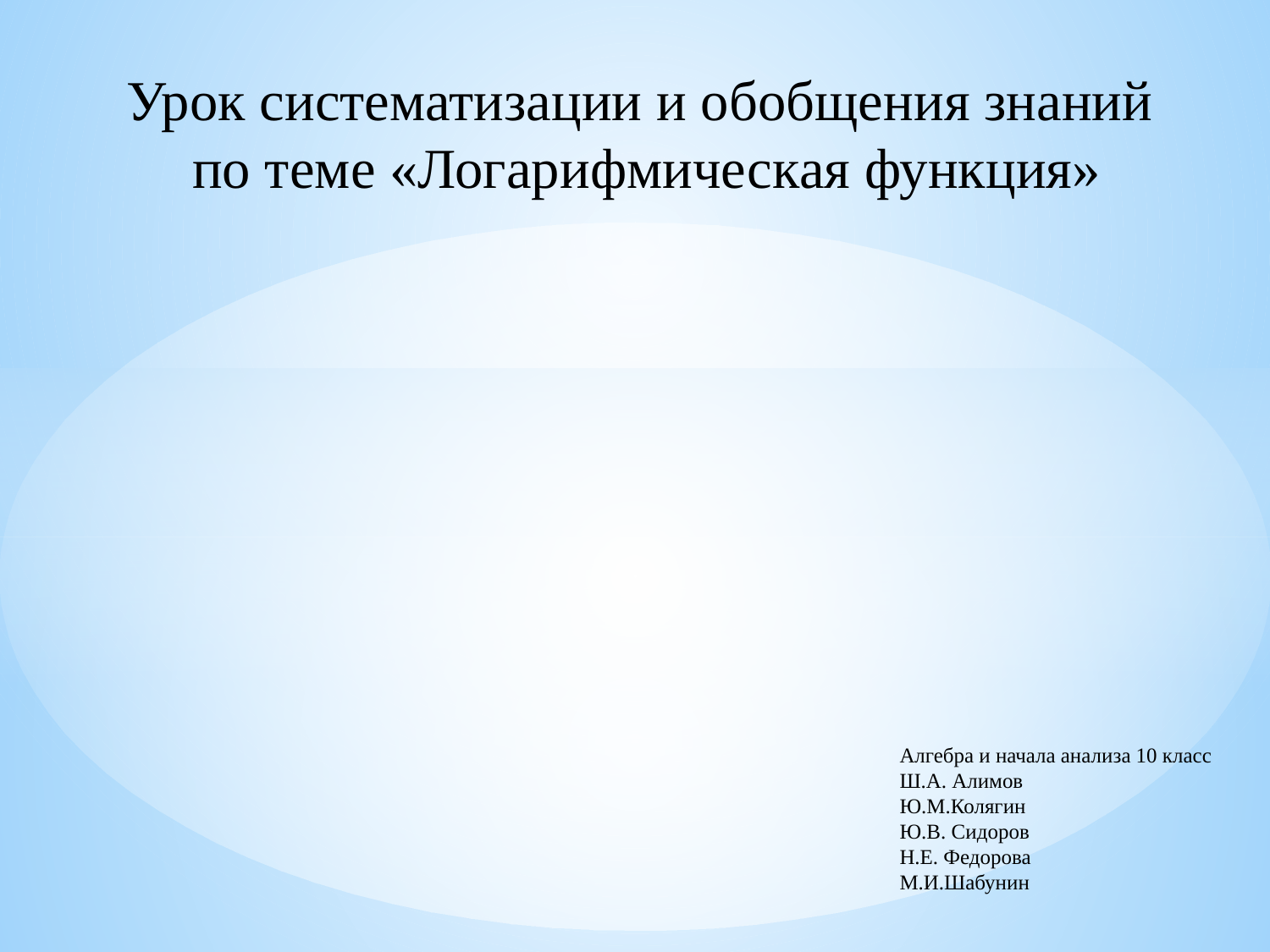

Урок систематизации и обобщения знаний
 по теме «Логарифмическая функция»
Алгебра и начала анализа 10 класс
Ш.А. Алимов
Ю.М.Колягин
Ю.В. Сидоров
Н.Е. Федорова
М.И.Шабунин